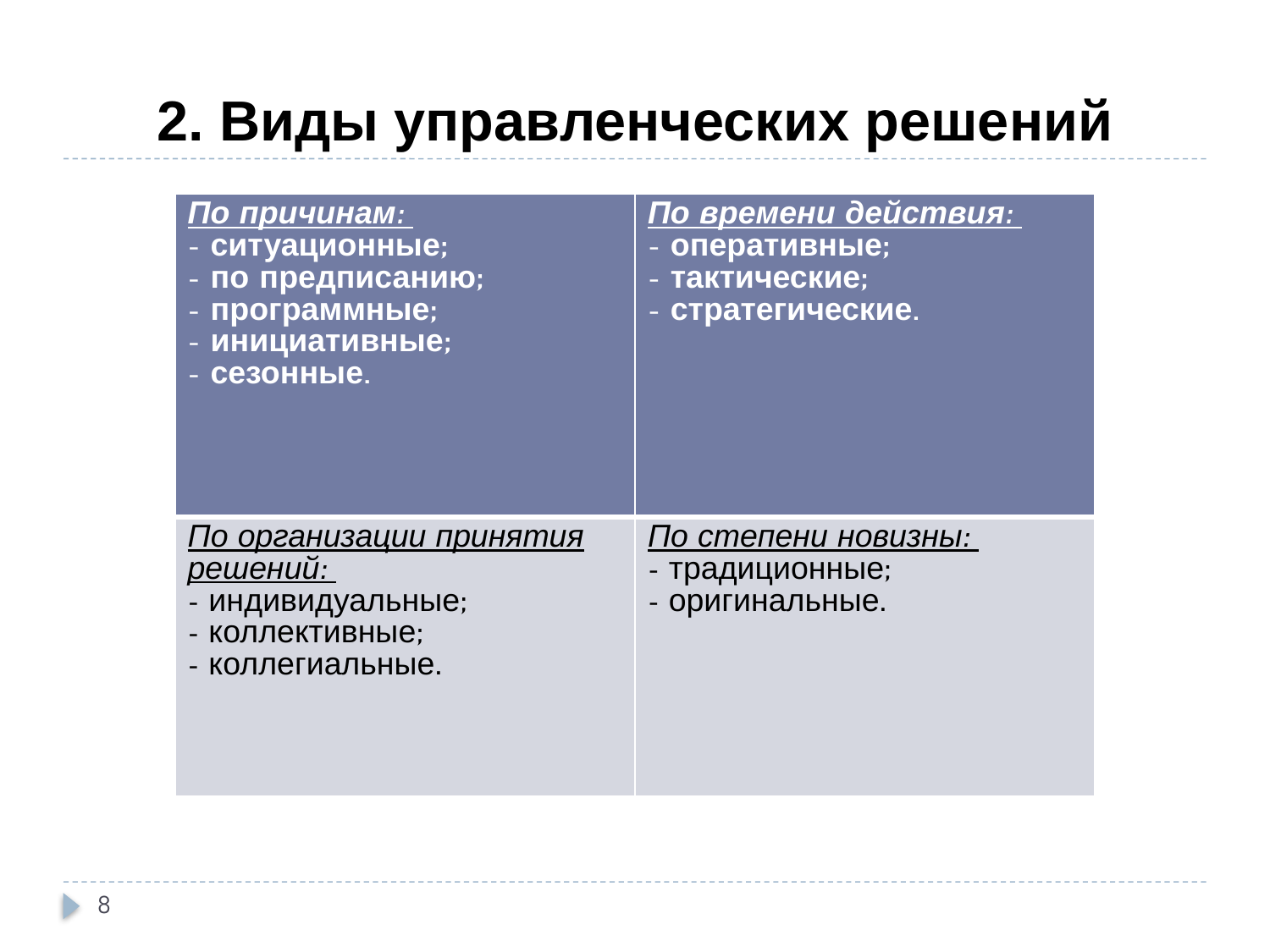

# 2. Виды управленческих решений

| По причинам: - ситуационные; - по предписанию; - программные; - инициативные; - сезонные. | По времени действия: - оперативные; - тактические; - стратегические. |
| --- | --- |
| По организации принятия решений: - индивидуальные; - коллективные; - коллегиальные. | По степени новизны: - традиционные; - оригинальные. |
8